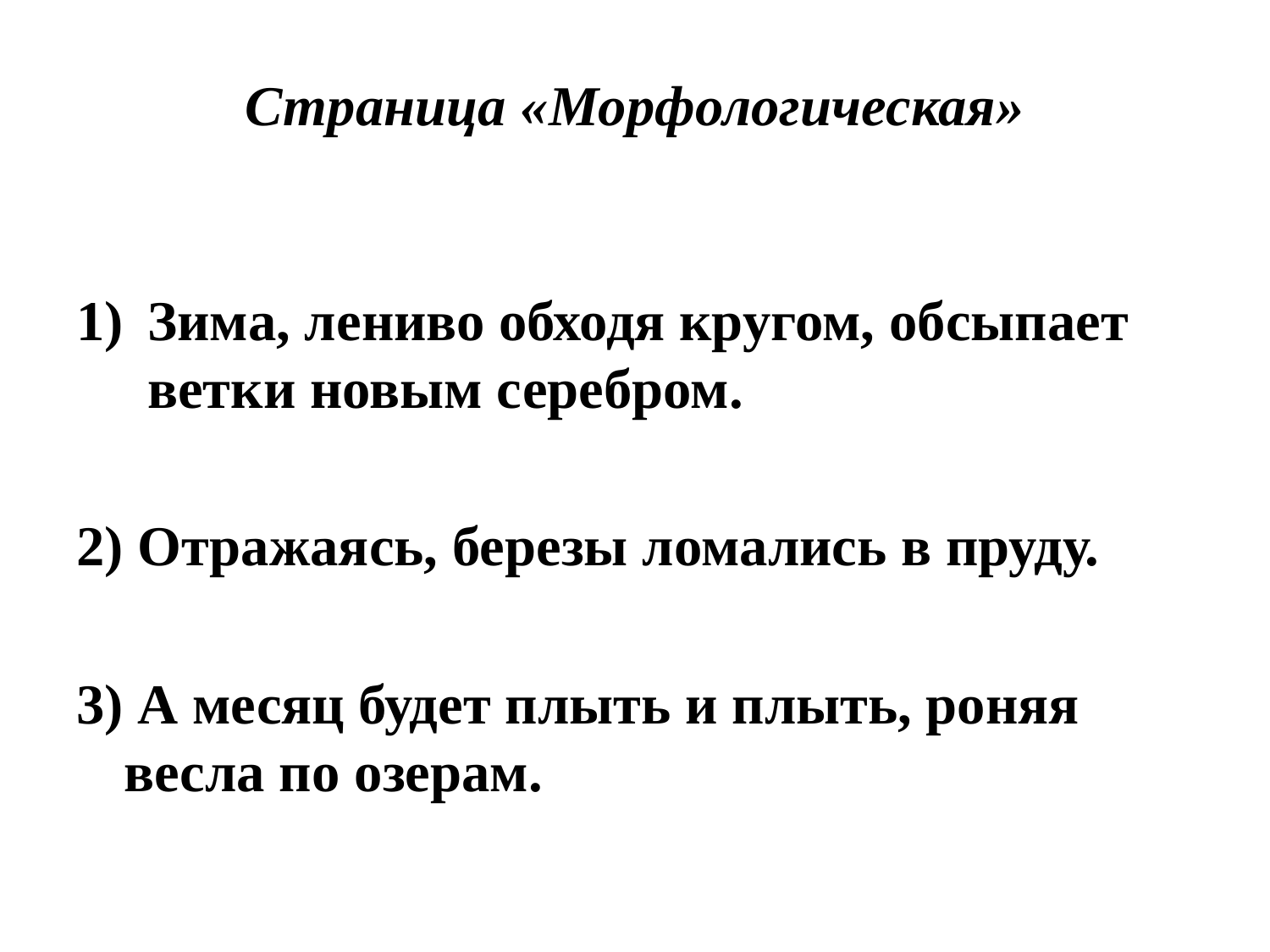

# Страница «Морфологическая»

Зима, лениво обходя кругом, обсыпает ветки новым серебром.

2) Отражаясь, березы ломались в пруду.

3) А месяц будет плыть и плыть, роняя весла по озерам.